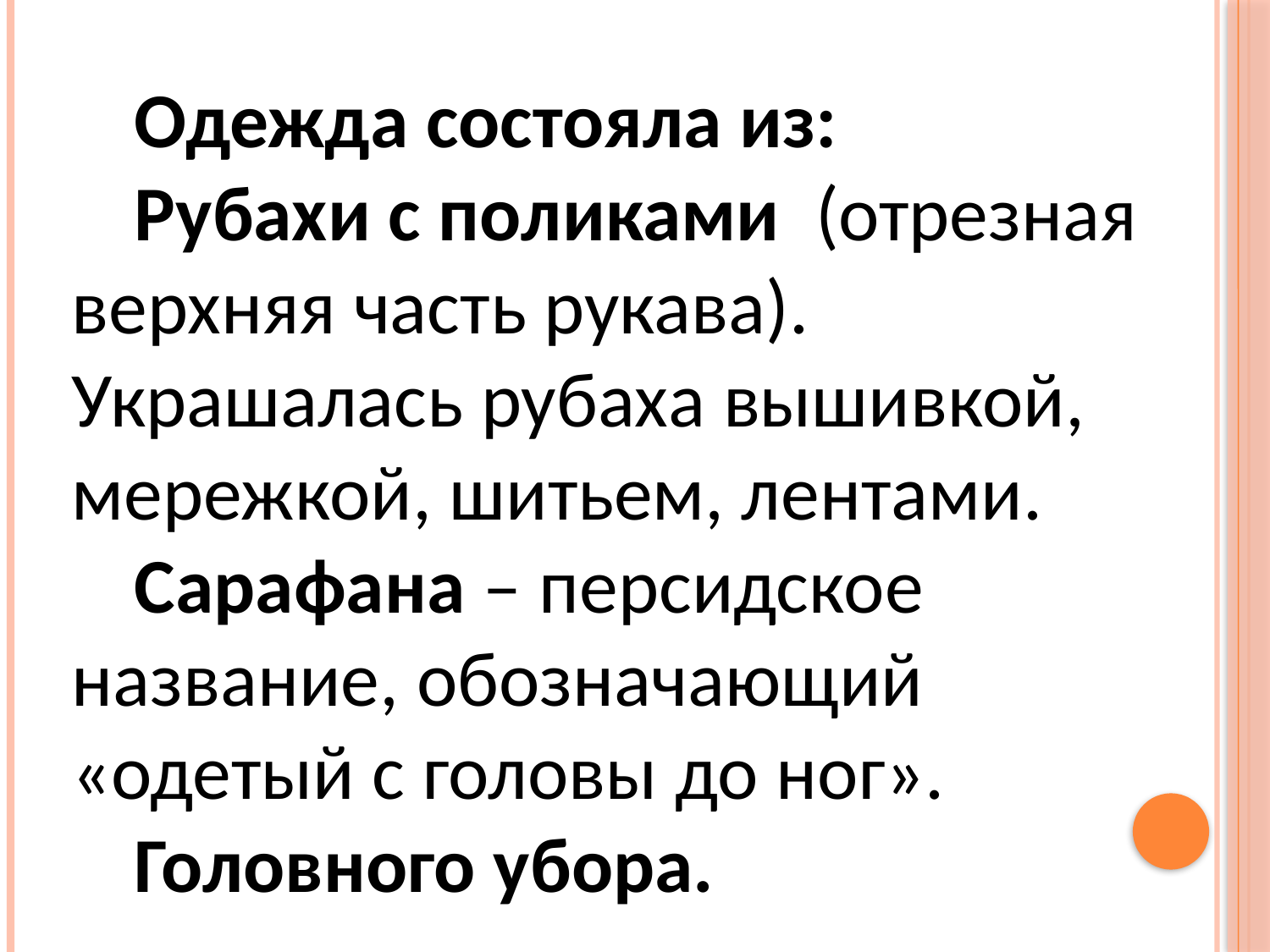

Одежда состояла из:
Рубахи с поликами  (отрезная верхняя часть рукава). Украшалась рубаха вышивкой, мережкой, шитьем, лентами.
Сарафана – персидское название, обозначающий «одетый с головы до ног».
Головного убора.